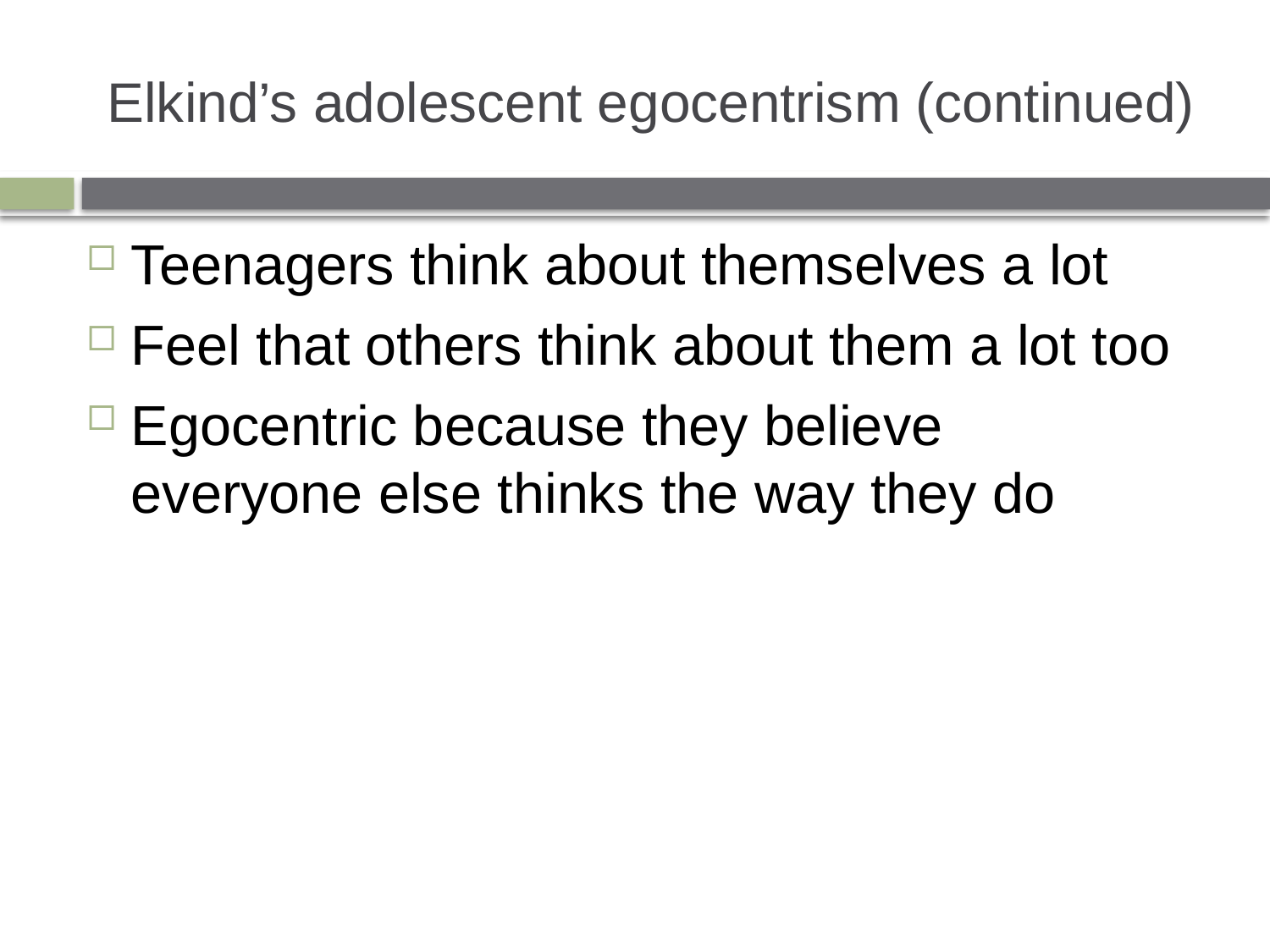

# Elkind’s adolescent egocentrism (continued)
Teenagers think about themselves a lot
Feel that others think about them a lot too
Egocentric because they believe everyone else thinks the way they do